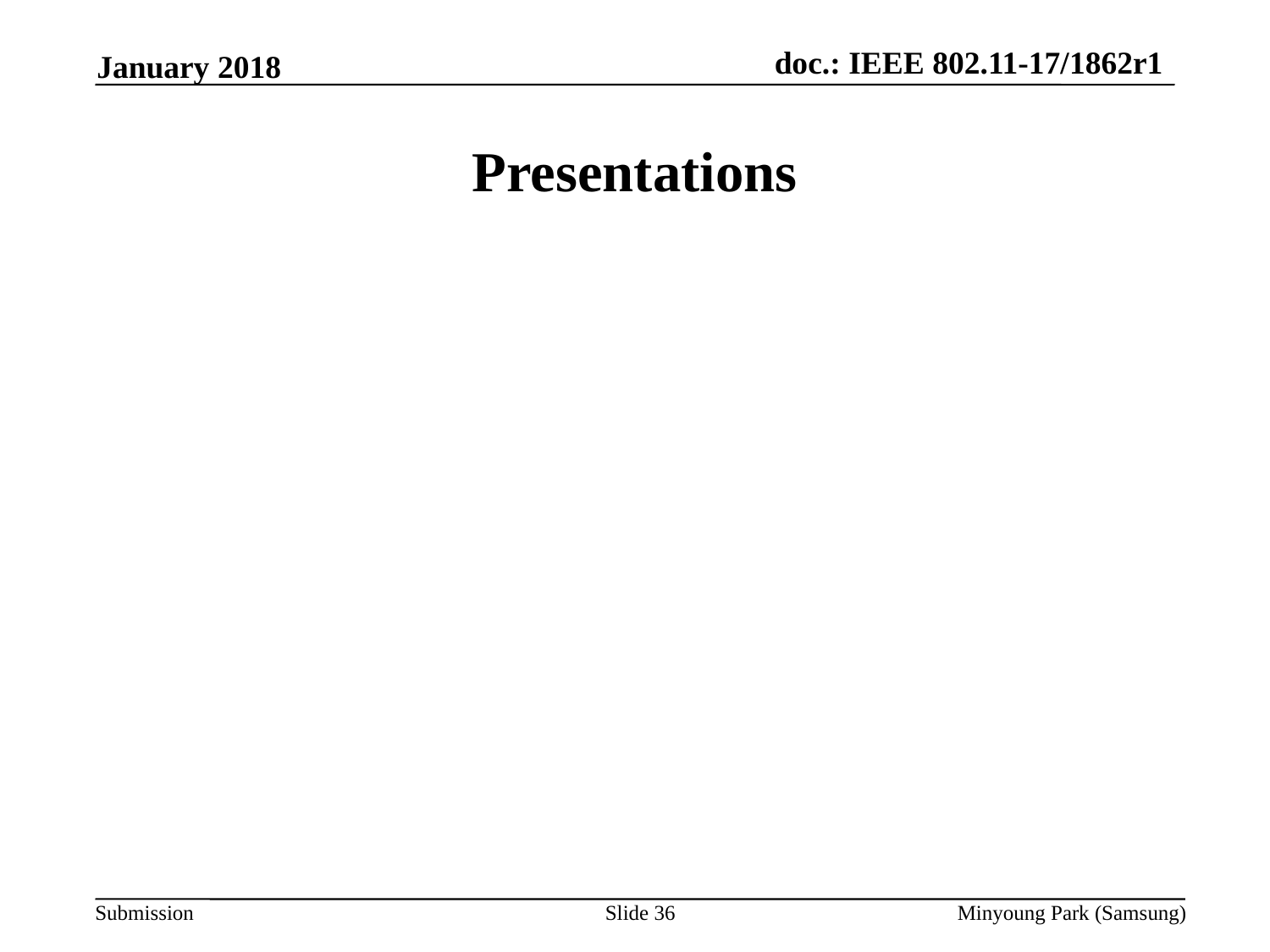

January 2018
# Presentations

Slide 36
Minyoung Park (Samsung)